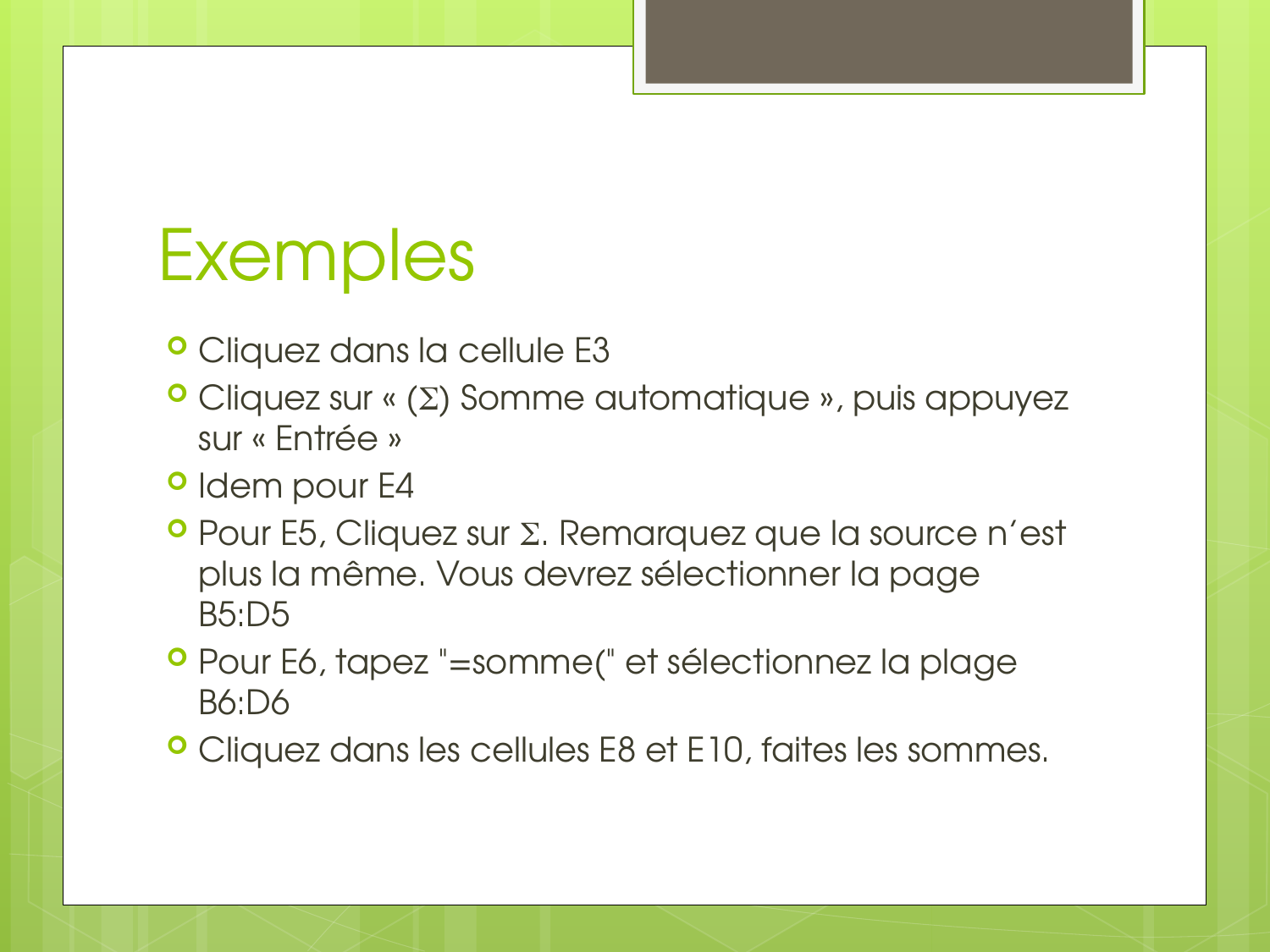

# Exemples
Cliquez dans la cellule E3
Cliquez sur « (Σ) Somme automatique », puis appuyez sur « Entrée »
Idem pour E4
Pour E5, Cliquez sur Σ. Remarquez que la source n’est plus la même. Vous devrez sélectionner la page B5:D5
Pour E6, tapez "=somme(" et sélectionnez la plage B6:D6
Cliquez dans les cellules E8 et E10, faites les sommes.